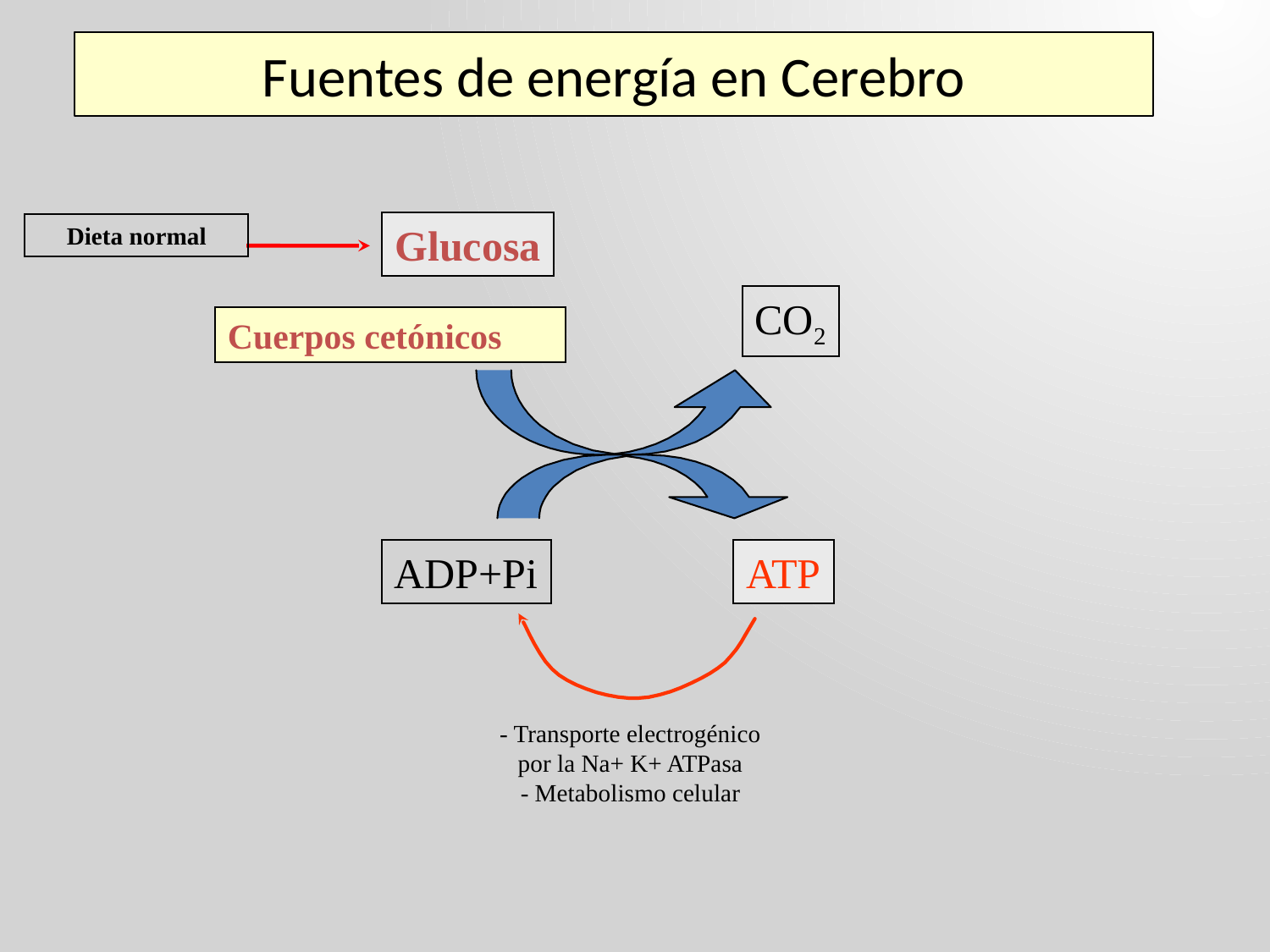

# Fuentes de energía en Cerebro
Glucosa
Dieta normal

CO2
Cuerpos cetónicos

ADP+Pi
ATP

- Transporte electrogénico
por la Na+ K+ ATPasa
- Metabolismo celular